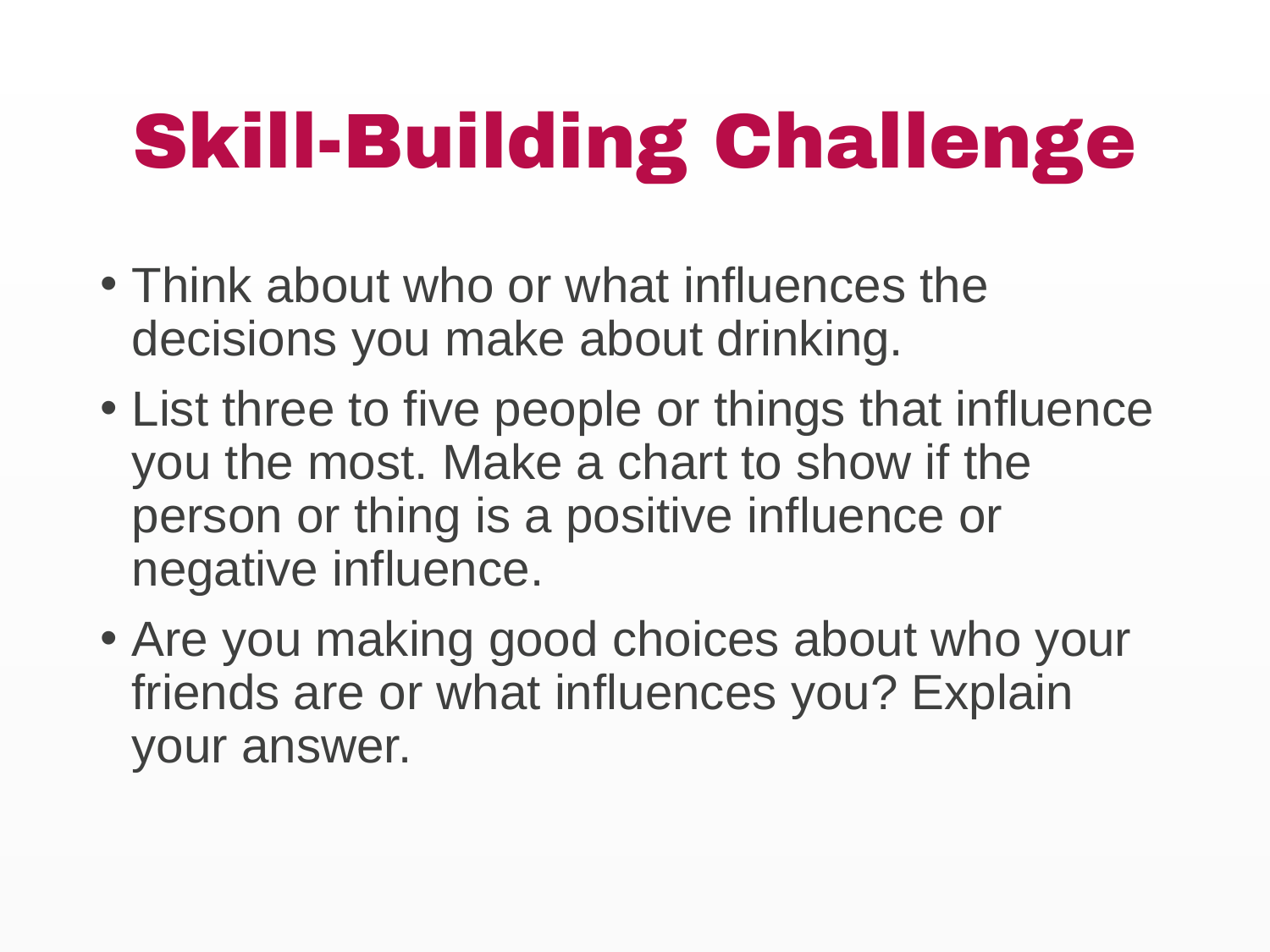

# Skill-Building Challenge
Think about who or what influences the decisions you make about drinking.
List three to five people or things that influence you the most. Make a chart to show if the person or thing is a positive influence or negative influence.
Are you making good choices about who your friends are or what influences you? Explain your answer.